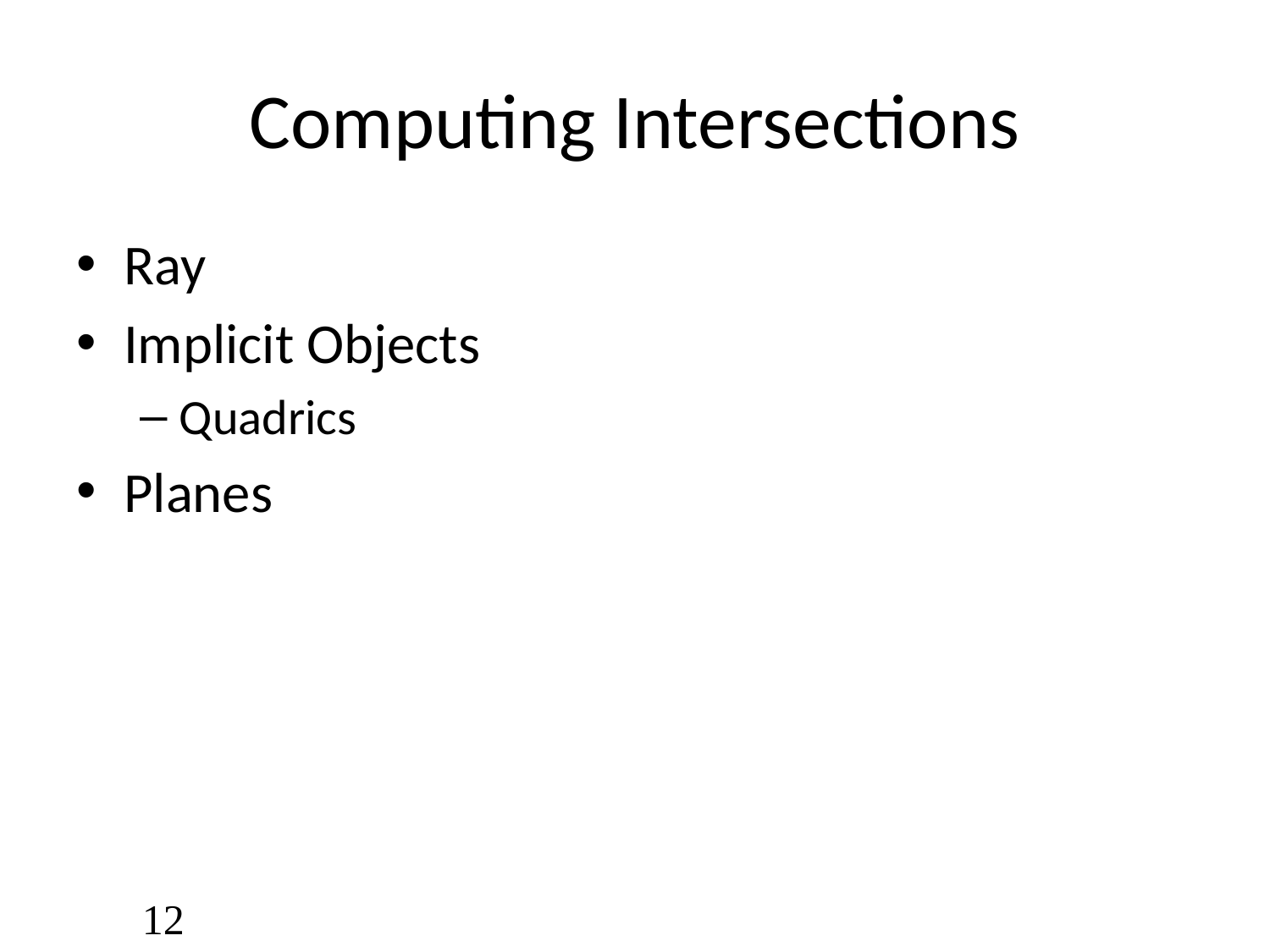

# Computing Intersections
Ray
Implicit Objects
Quadrics
Planes
12